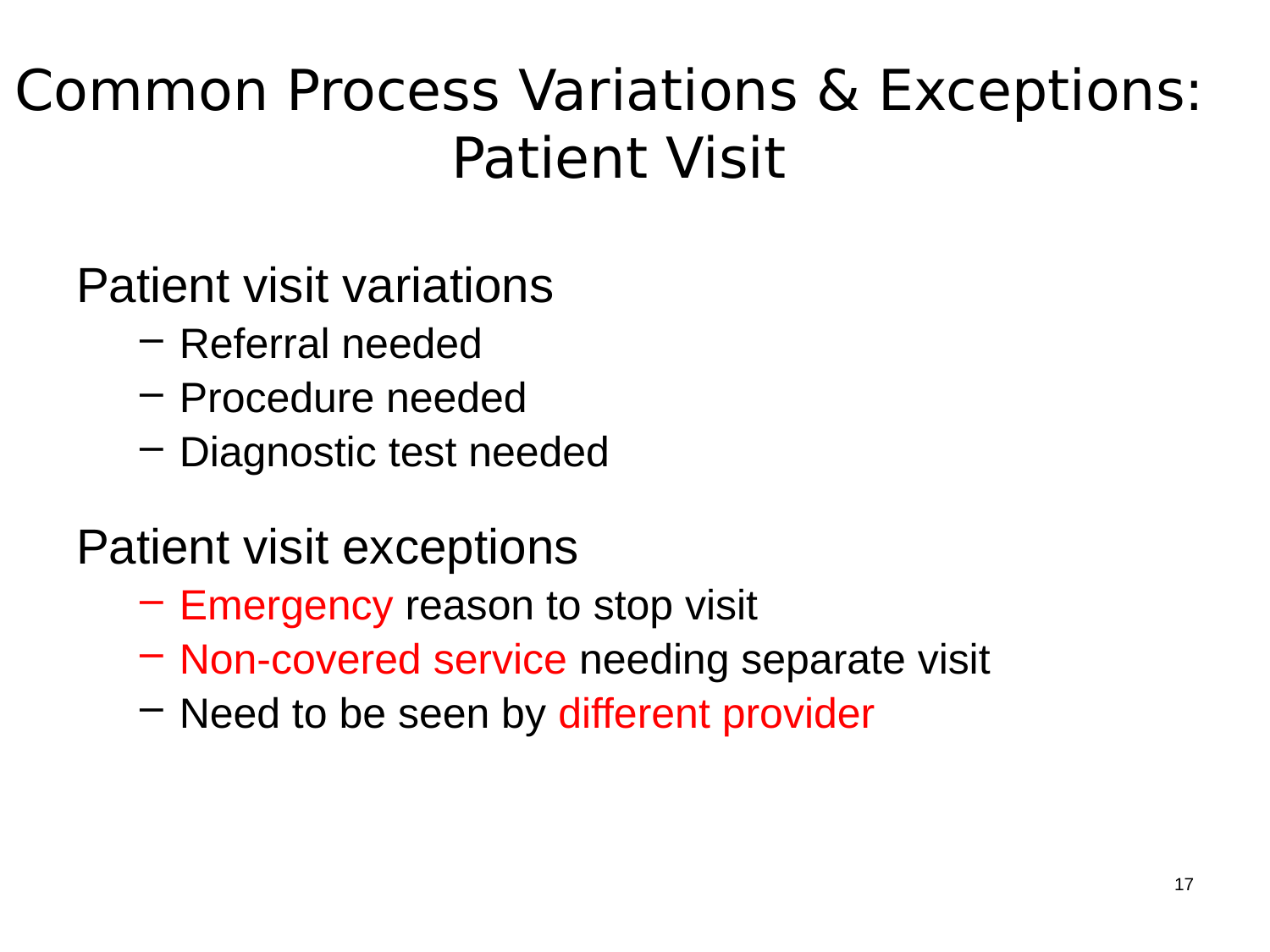

# Common Process Variations & Exceptions:  Patient Visit
Patient visit variations
Referral needed
Procedure needed
Diagnostic test needed

Patient visit exceptions
Emergency reason to stop visit
Non-covered service needing separate visit
Need to be seen by different provider
17